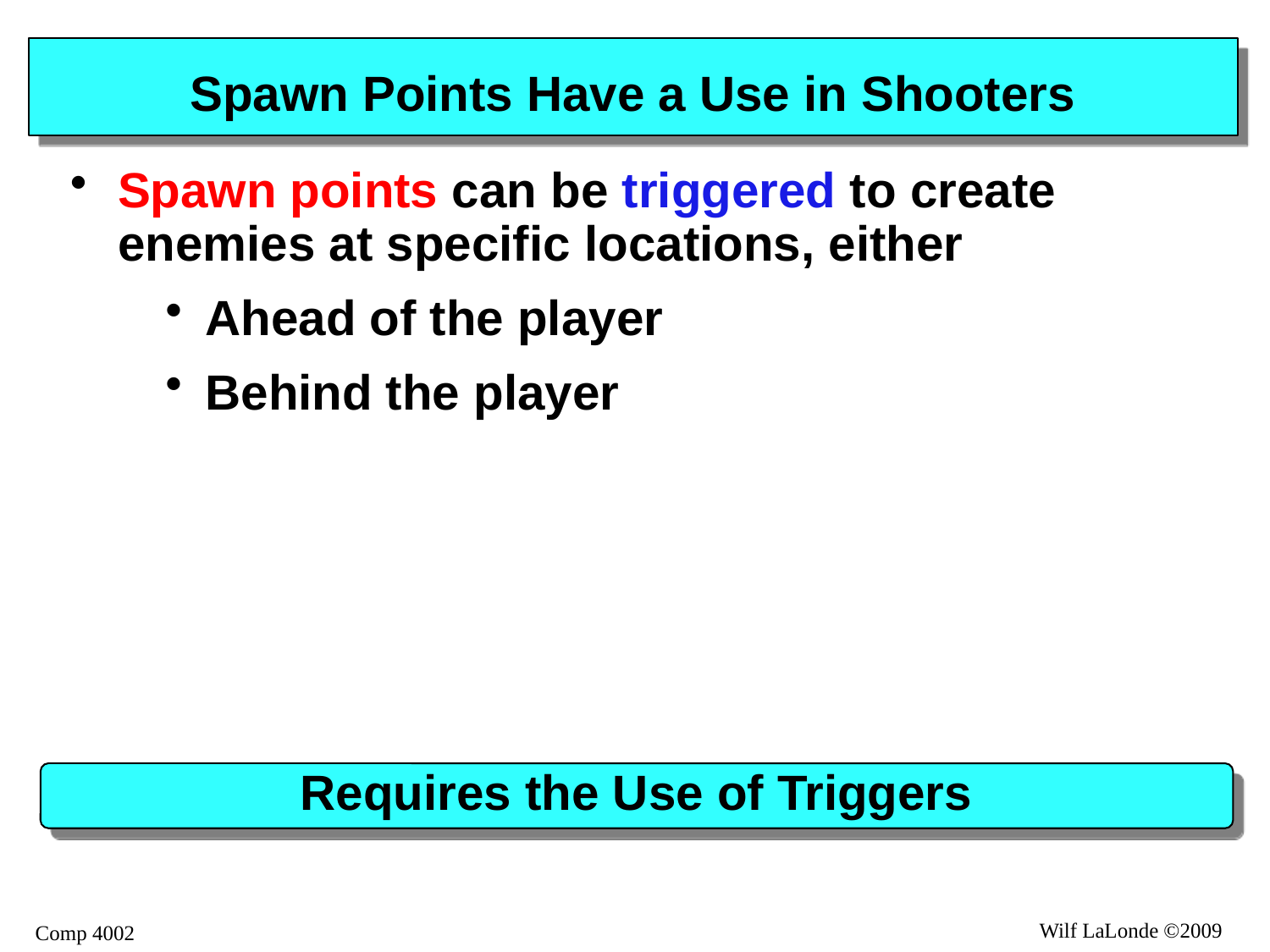

# Spawn Points Have a Use in Shooters
Spawn points can be triggered to create enemies at specific locations, either
Ahead of the player
Behind the player
Requires the Use of Triggers